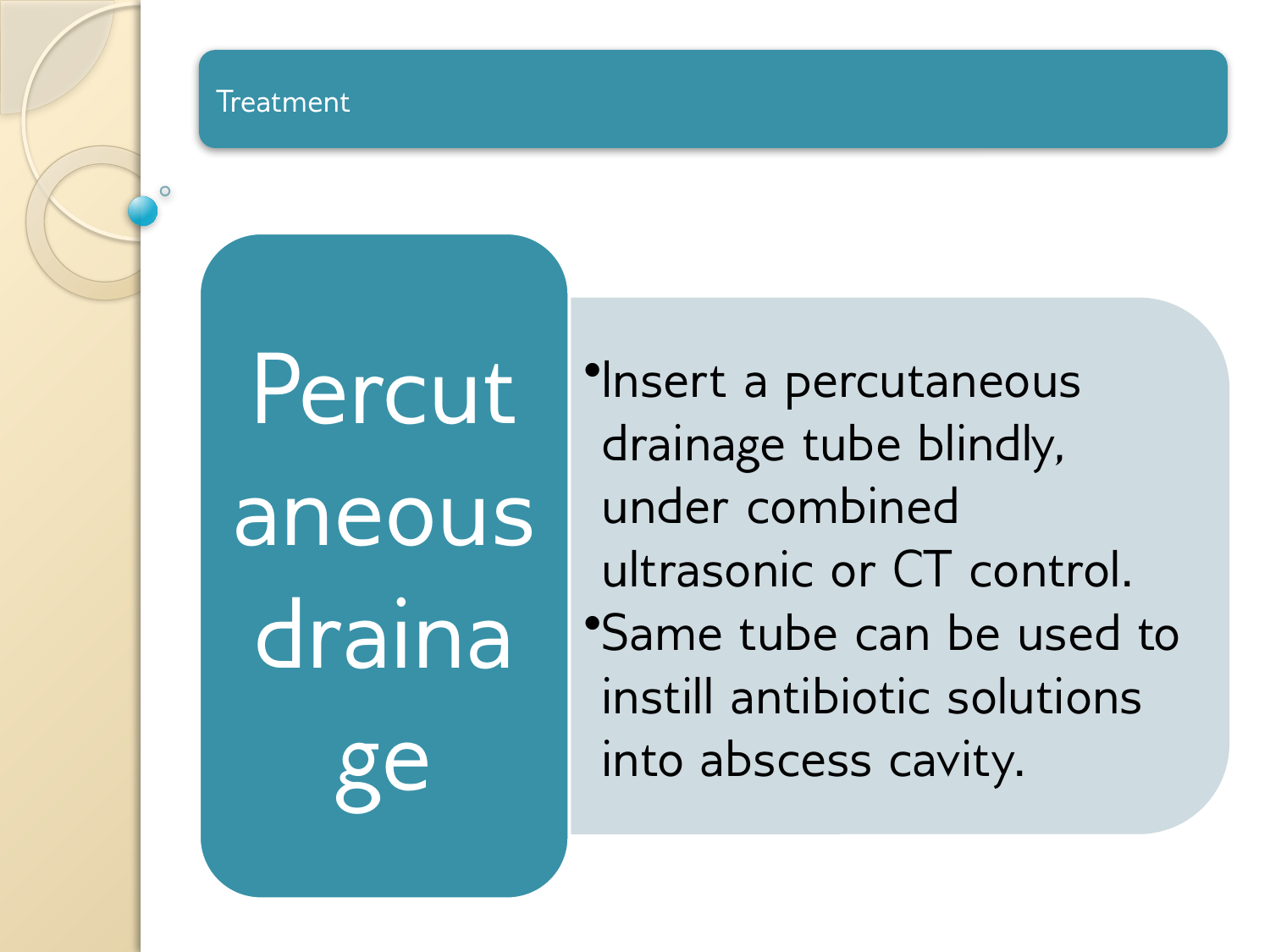

Treatment
Percutaneous drainage
Insert a percutaneous drainage tube blindly, under combined ultrasonic or CT control.
Same tube can be used to instill antibiotic solutions into abscess cavity.